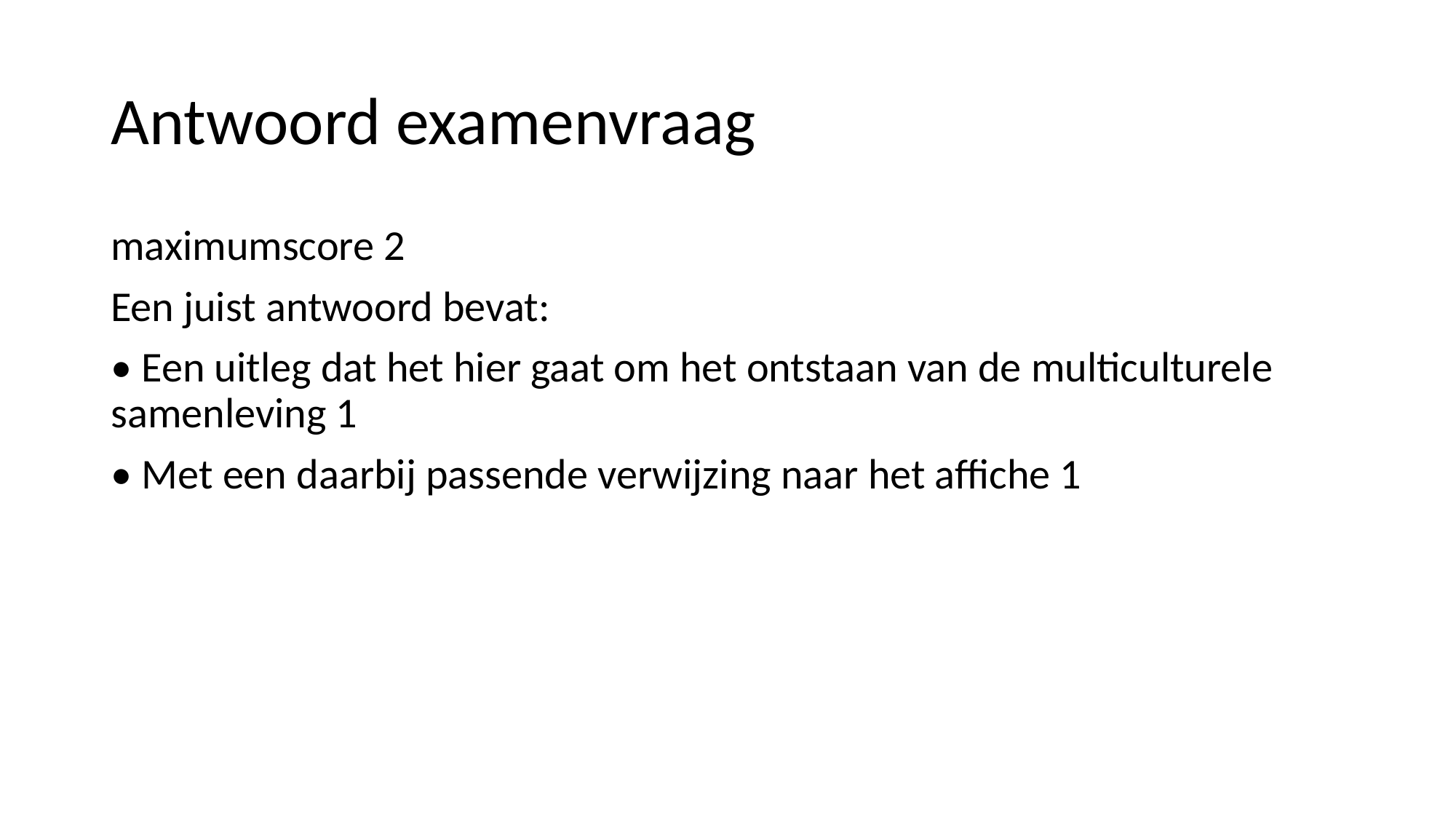

# Antwoord examenvraag
maximumscore 2
Een juist antwoord bevat:
• Een uitleg dat het hier gaat om het ontstaan van de multiculturele samenleving 1
• Met een daarbij passende verwijzing naar het affiche 1